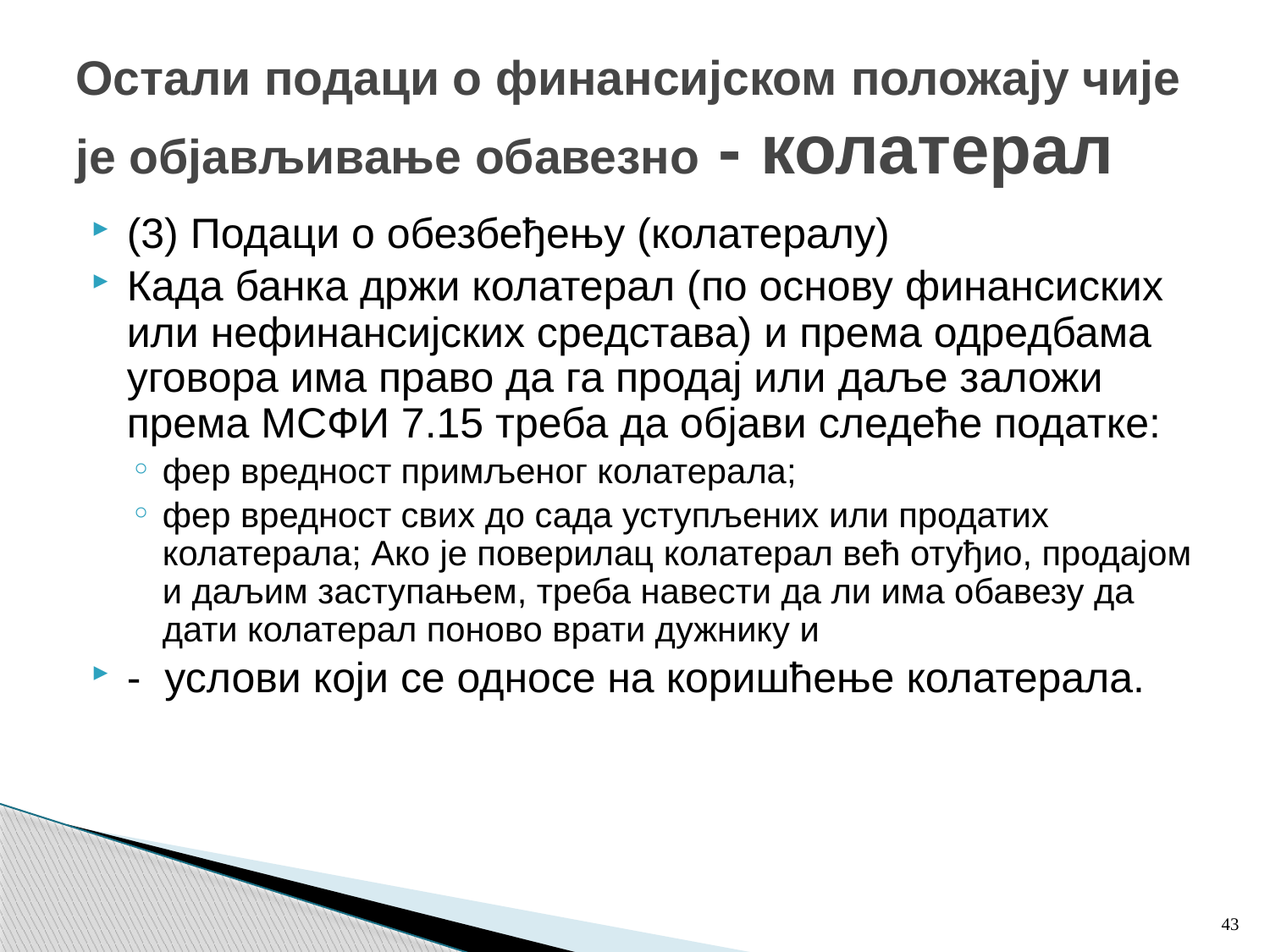

# Остали подаци о финансијском положају чије је објављивање обавезно - колатерал
(3) Подаци о обезбеђењу (колатералу)
Када банка држи колатерал (по основу финансиских или нефинансијских средстава) и према одредбама уговора има право да га продај или даље заложи   према МСФИ 7.15 треба да објави следеће податке:
фер вредност примљеног колатерала;
фер вредност свих до сада уступљених или продатих колатерала; Ако је поверилац колатерал већ отуђио, продајом и даљим заступањем, треба навести да ли има обавезу да дати колатерал поново врати дужнику и
-  услови који се односе на коришћење колатерала.
43